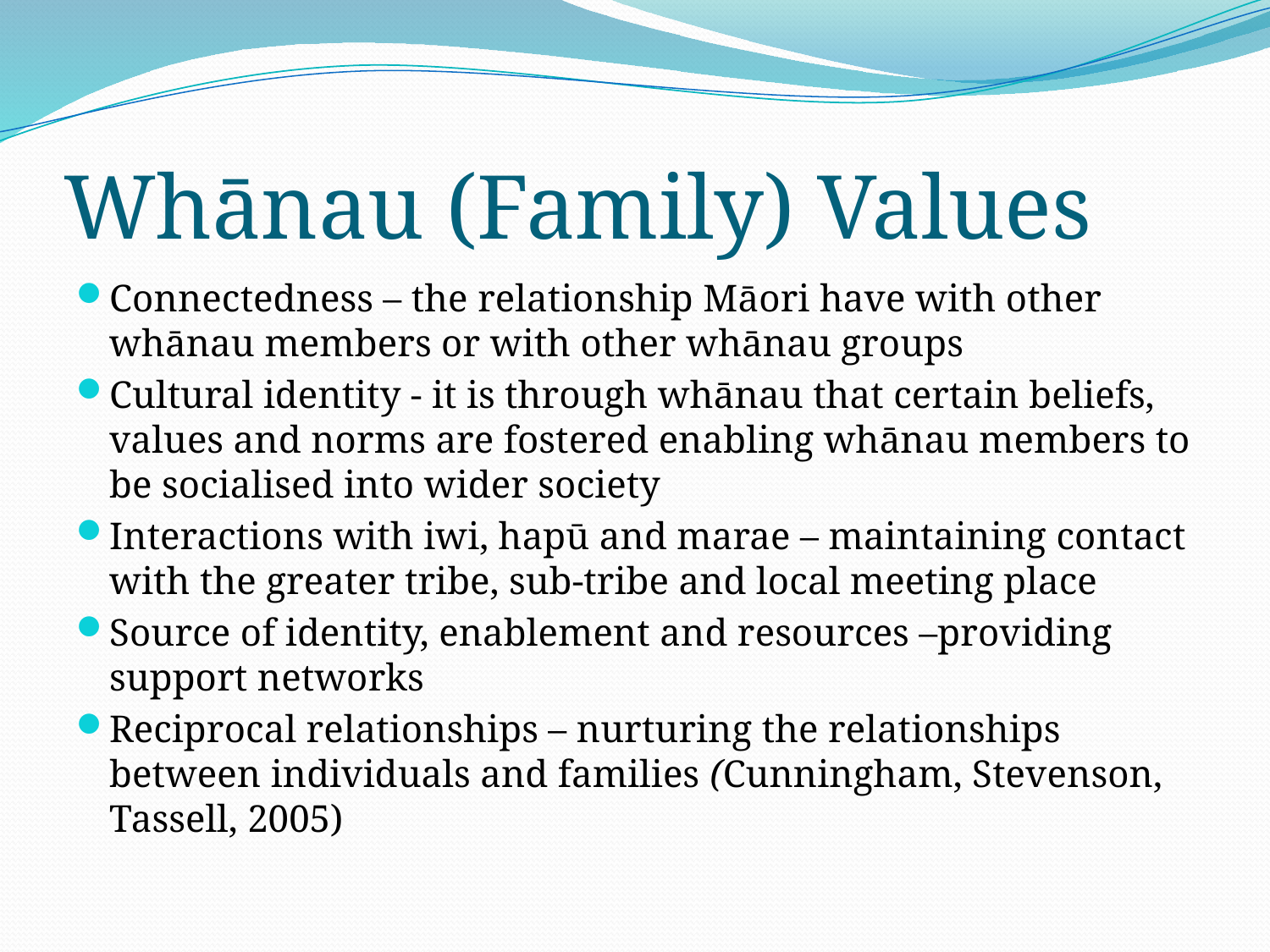

# Whānau (Family) Values
Connectedness – the relationship Māori have with other whānau members or with other whānau groups
Cultural identity - it is through whānau that certain beliefs, values and norms are fostered enabling whānau members to be socialised into wider society
Interactions with iwi, hapū and marae – maintaining contact with the greater tribe, sub-tribe and local meeting place
Source of identity, enablement and resources –providing support networks
Reciprocal relationships – nurturing the relationships between individuals and families (Cunningham, Stevenson, Tassell, 2005)